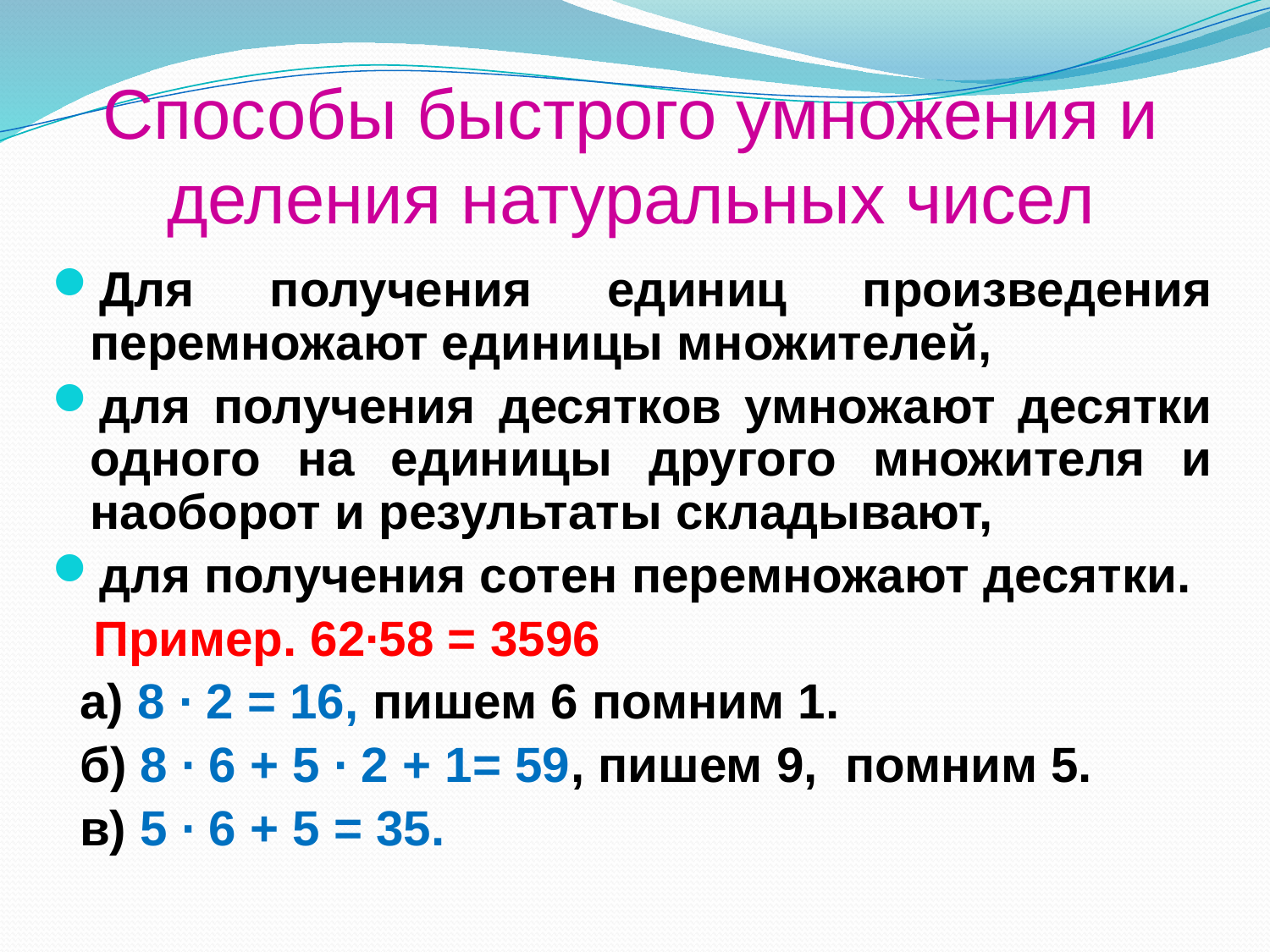

# Способы быстрого умножения и деления натуральных чисел
Для получения единиц произведения перемножают единицы множителей,
для получения десятков умножают десятки одного на единицы другого множителя и наоборот и результаты складывают,
для получения сотен перемножают десятки.
   Пример. 62∙58 = 3596
  а) 8 ∙ 2 = 16, пишем 6 помним 1.
  б) 8 ∙ 6 + 5 ∙ 2 + 1= 59, пишем 9,  помним 5.
  в) 5 ∙ 6 + 5 = 35.